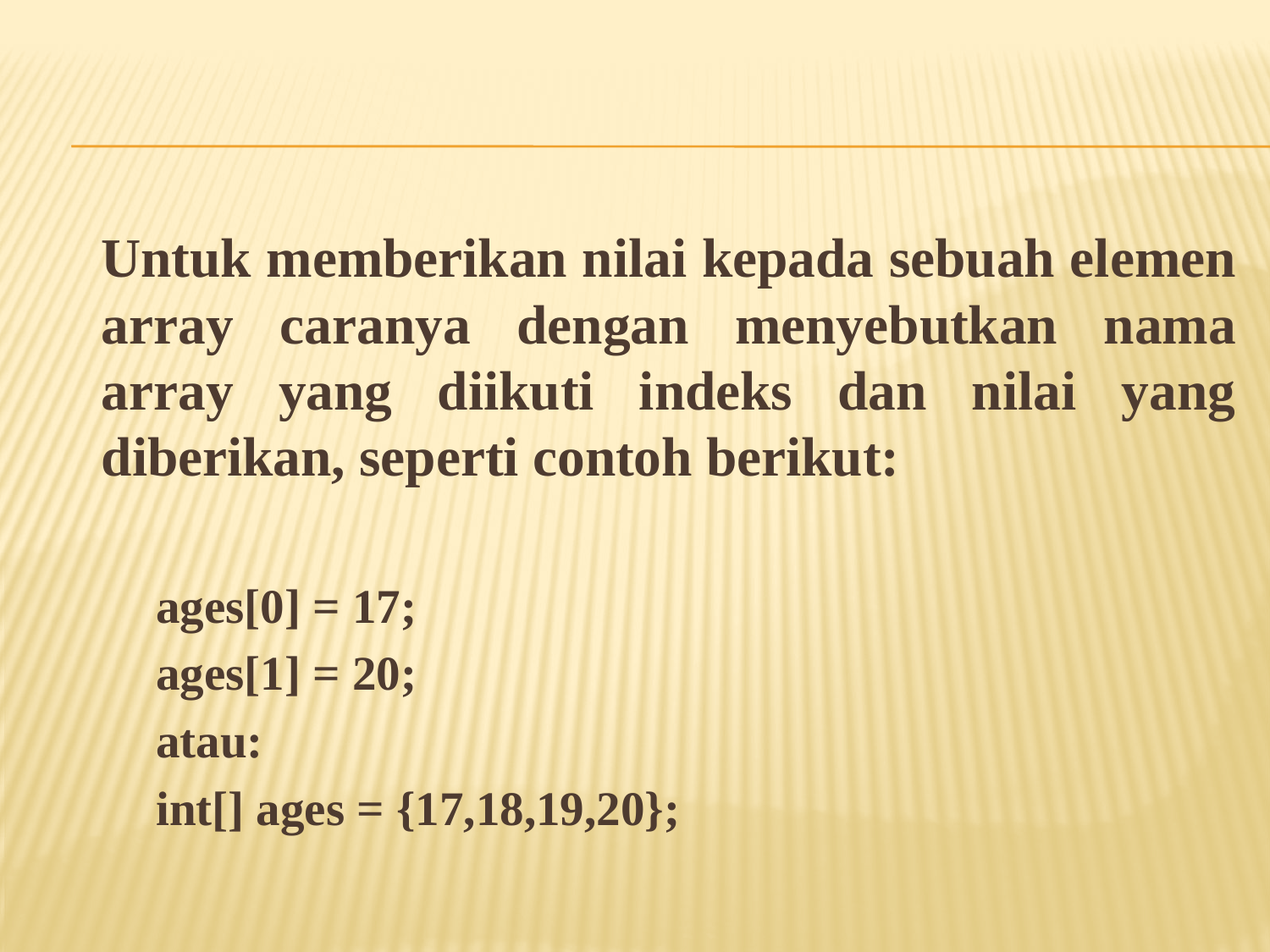

#
	Untuk memberikan nilai kepada sebuah elemen array caranya dengan menyebutkan nama array yang diikuti indeks dan nilai yang diberikan, seperti contoh berikut:

	ages[0] = 17;
	ages[1] = 20;
	atau:
	int[] ages = {17,18,19,20};